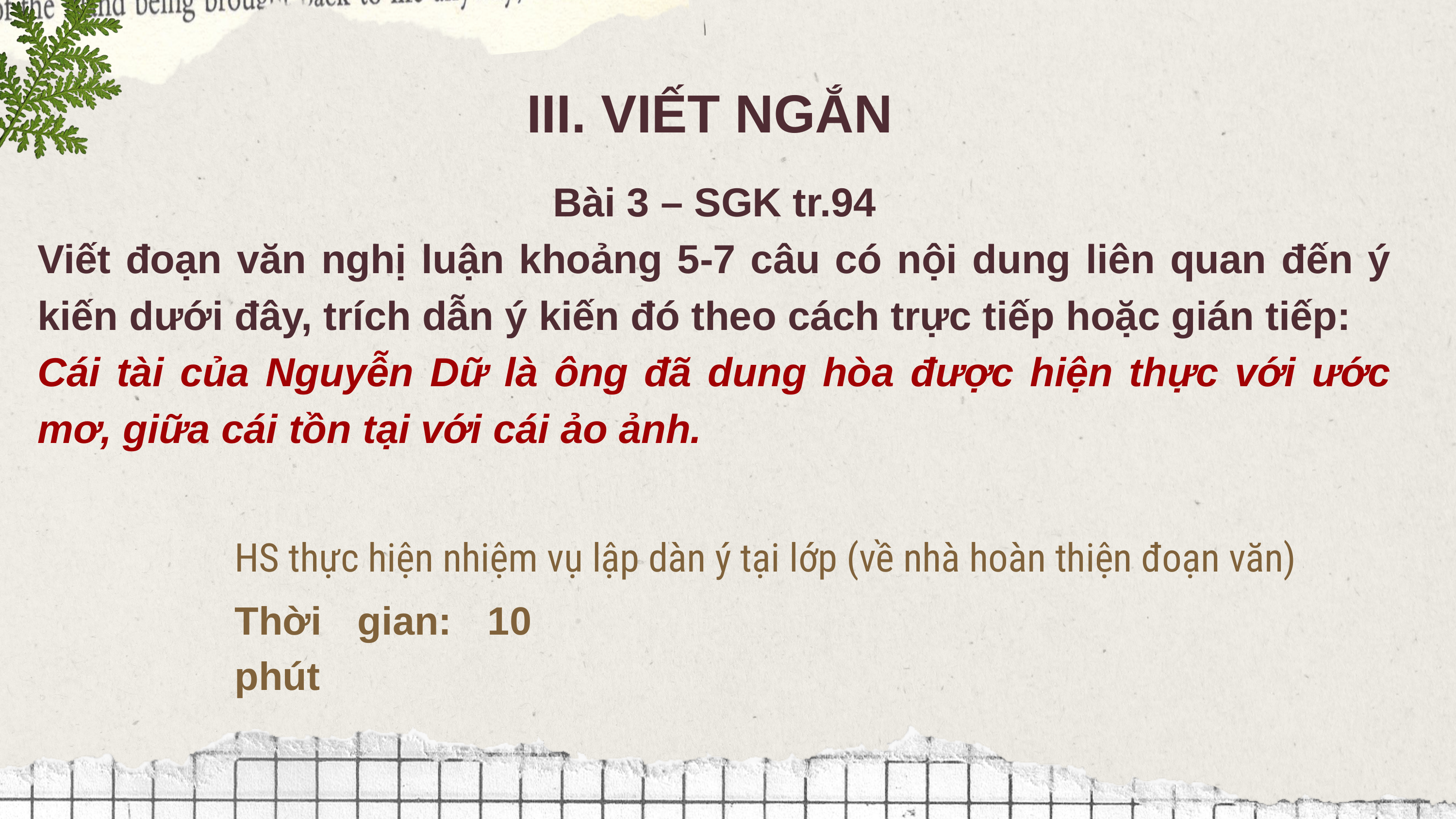

III. VIẾT NGẮN
Bài 3 – SGK tr.94
Viết đoạn văn nghị luận khoảng 5-7 câu có nội dung liên quan đến ý kiến dưới đây, trích dẫn ý kiến đó theo cách trực tiếp hoặc gián tiếp:
Cái tài của Nguyễn Dữ là ông đã dung hòa được hiện thực với ước mơ, giữa cái tồn tại với cái ảo ảnh.
HS thực hiện nhiệm vụ lập dàn ý tại lớp (về nhà hoàn thiện đoạn văn)
Thời gian: 10 phút